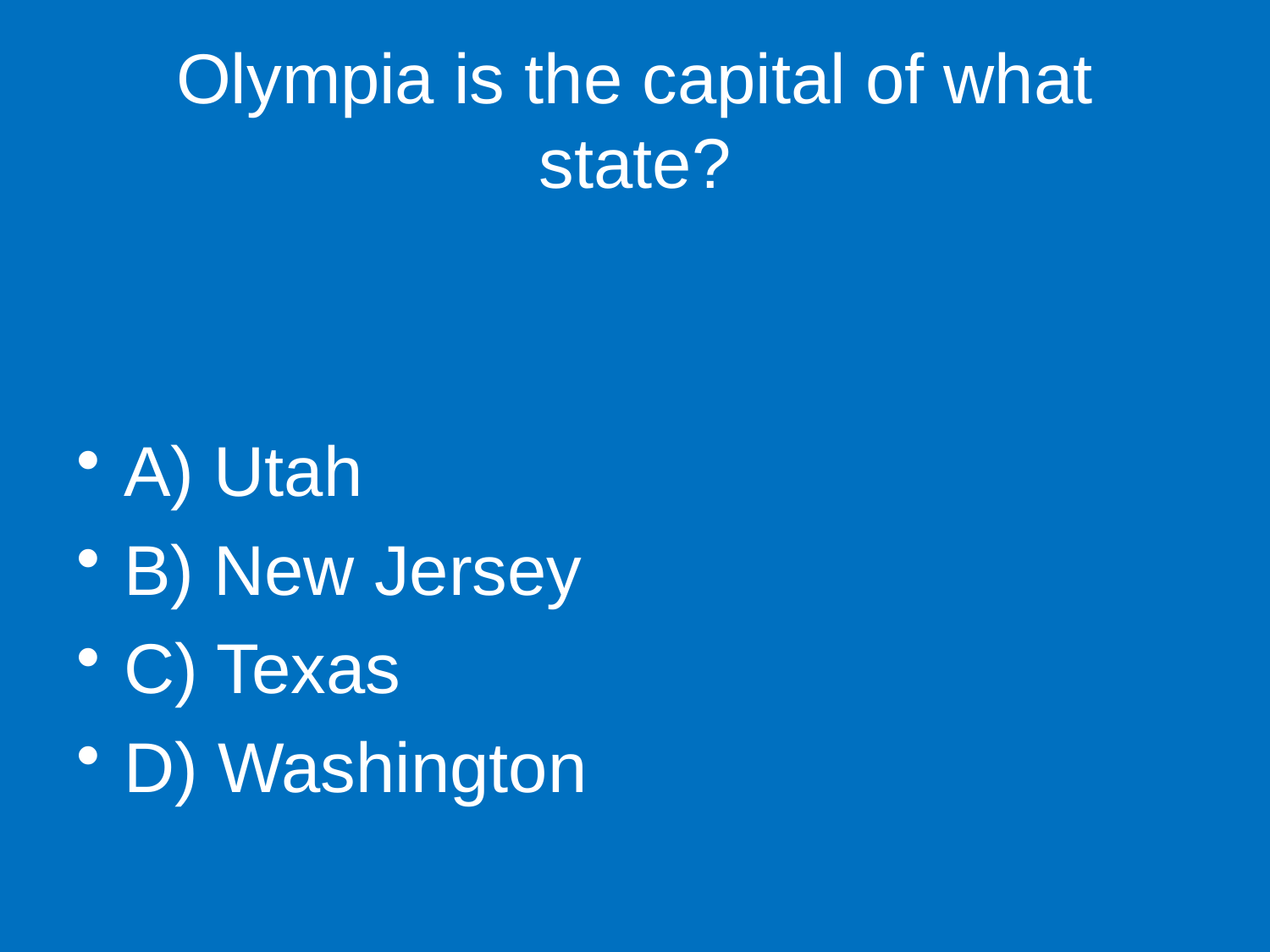

# Olympia is the capital of what state?

A) Utah
B) New Jersey
C) Texas
D) Washington